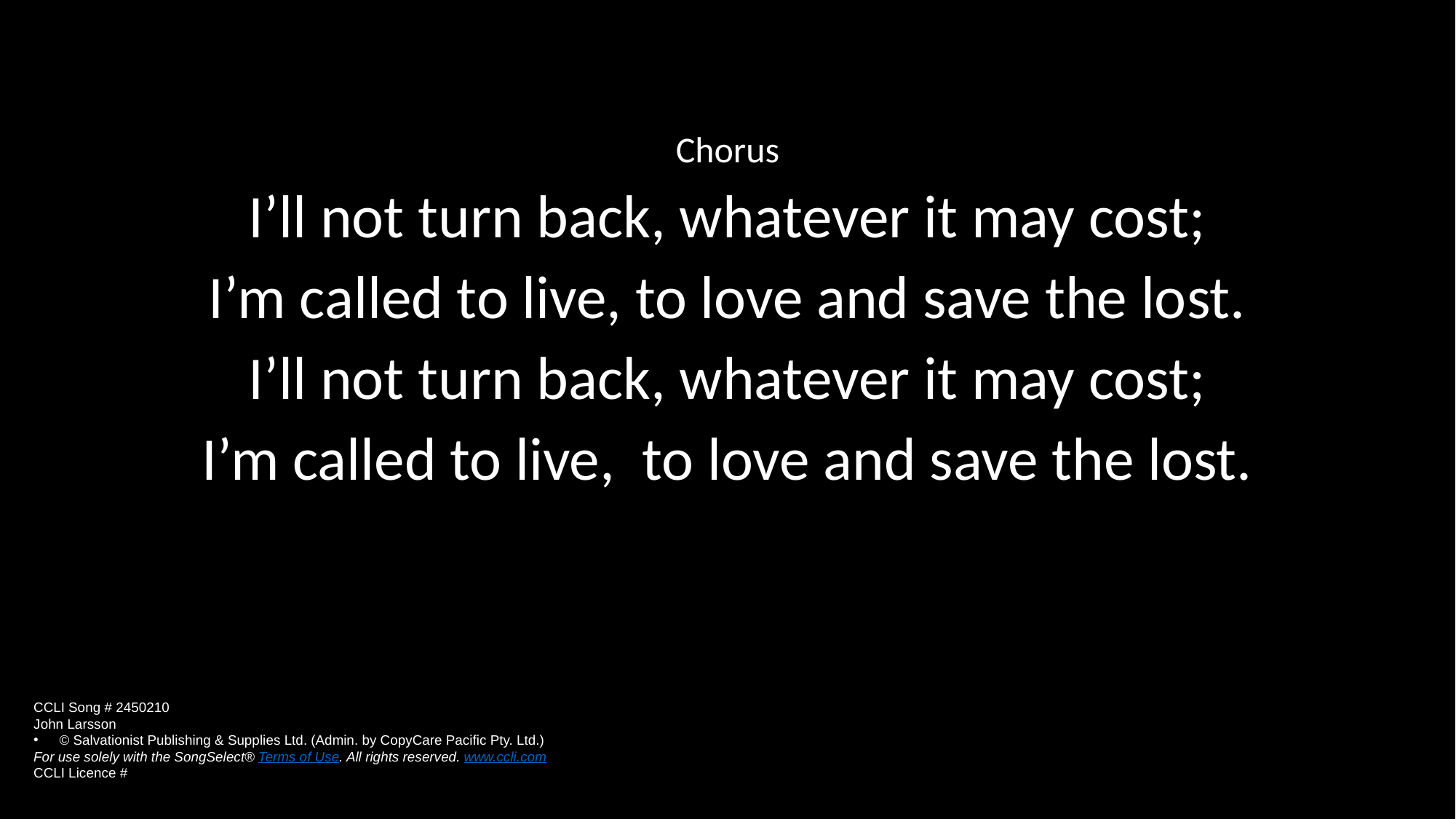

Chorus
I’ll not turn back, whatever it may cost;
I’m called to live, to love and save the lost.
I’ll not turn back, whatever it may cost;
I’m called to live,  to love and save the lost.
CCLI Song # 2450210
John Larsson
© Salvationist Publishing & Supplies Ltd. (Admin. by CopyCare Pacific Pty. Ltd.)
For use solely with the SongSelect® Terms of Use. All rights reserved. www.ccli.com
CCLI Licence #